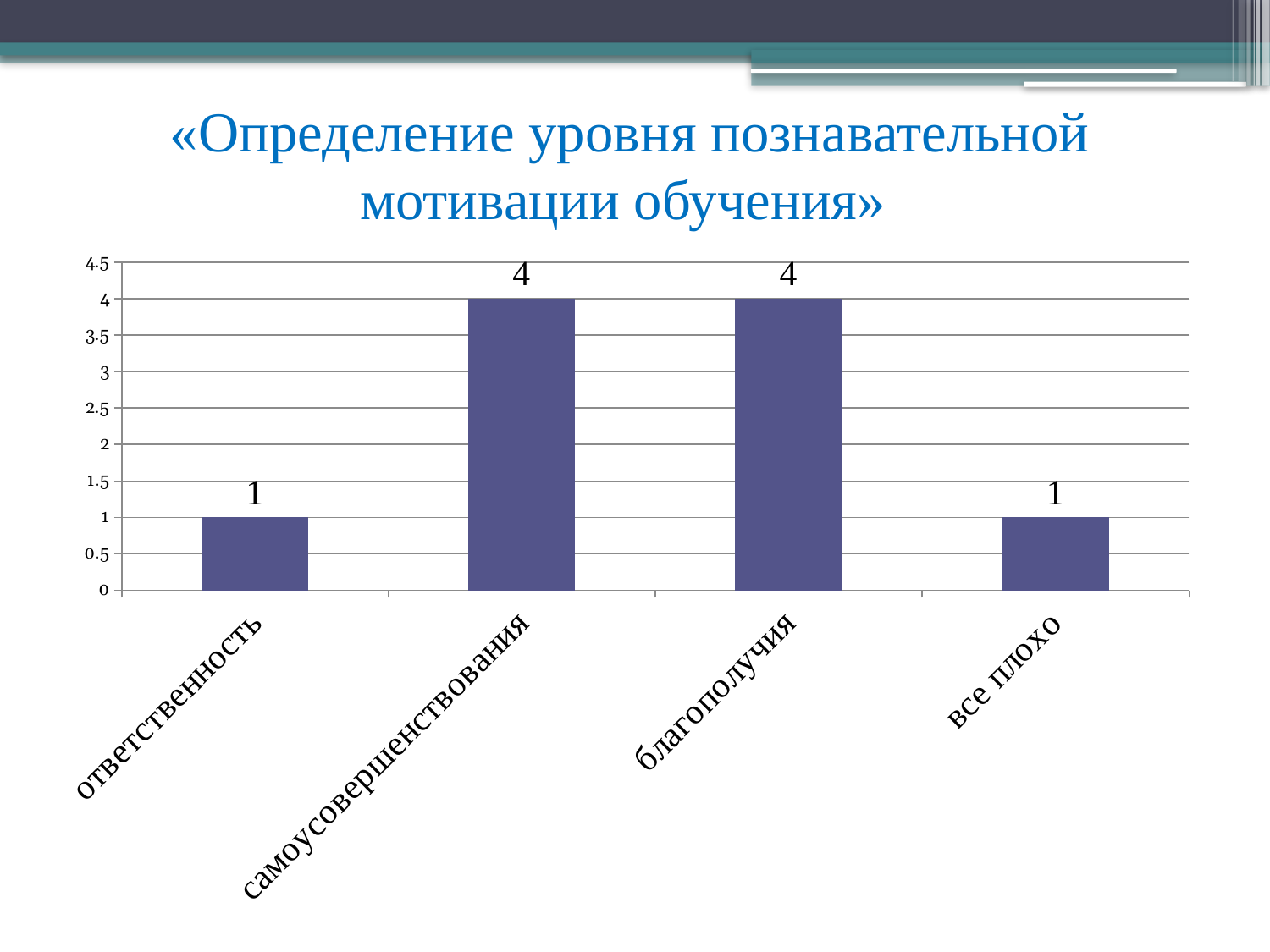

# «Определение уровня познавательной мотивации обучения»

### Chart

| Category |  |
|---|---|
| ответственность | 1.0 |
| самоусовершенствования | 4.0 |
| благополучия | 4.0 |
| все плохо | 1.0 |